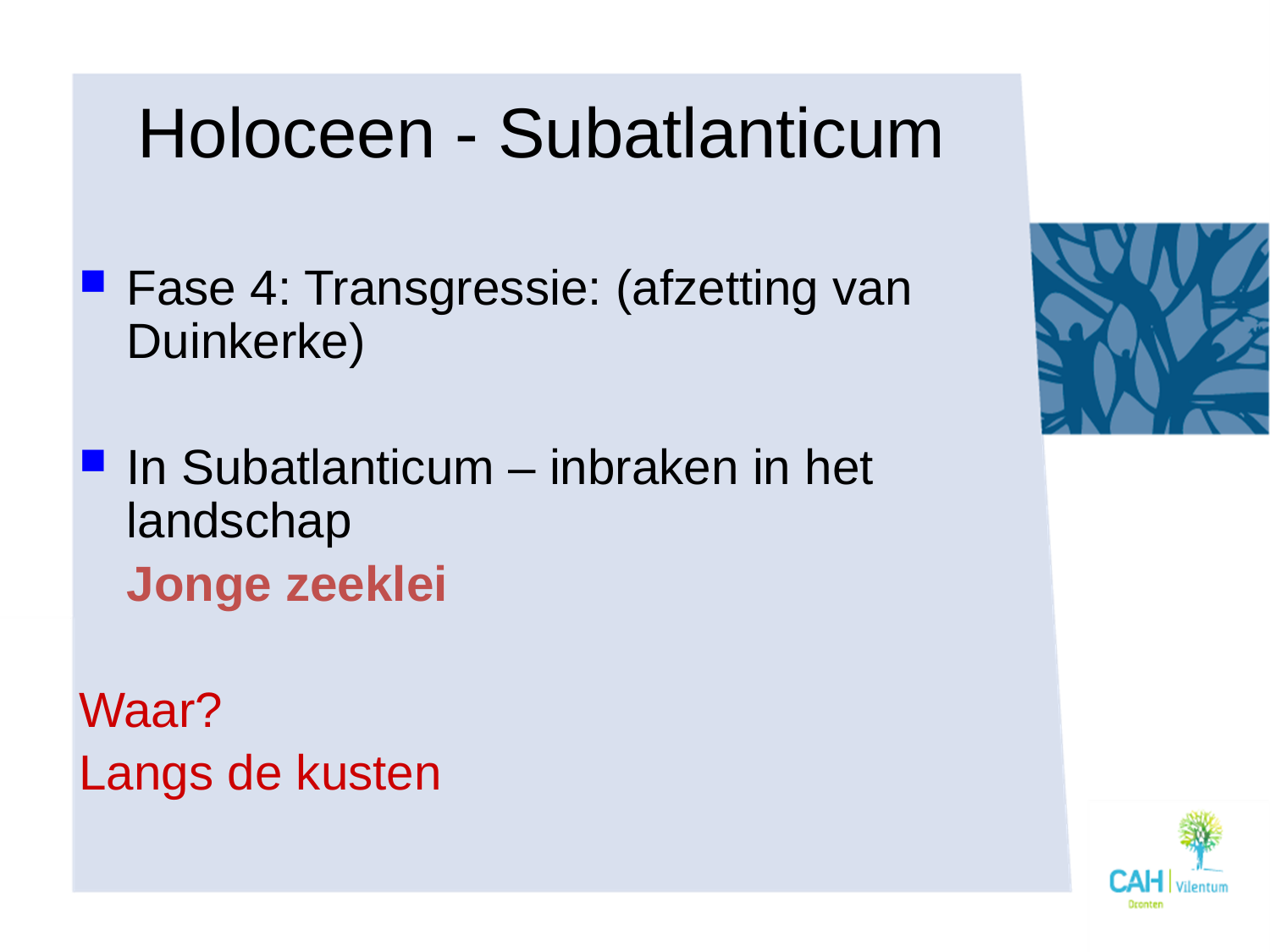

# Holoceen - Subatlanticum
Fase 4: Transgressie: (afzetting van Duinkerke)

In Subatlanticum – inbraken in het  landschap
	Jonge zeeklei

Waar?
Langs de kusten